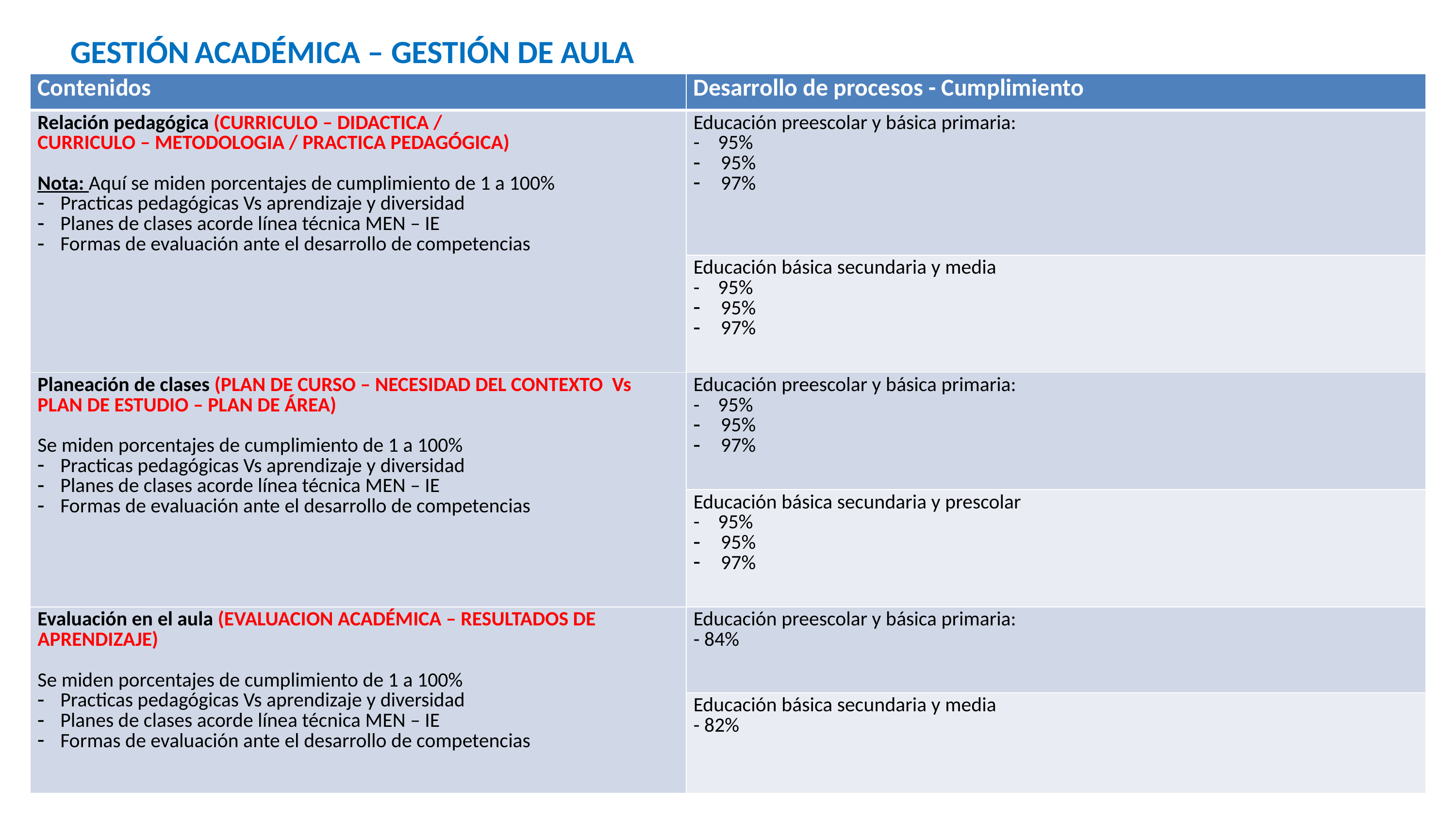

GESTIÓN ACADÉMICA – GESTIÓN DE AULA
| Contenidos | Desarrollo de procesos - Cumplimiento |
| --- | --- |
| Relación pedagógica (CURRICULO – DIDACTICA / CURRICULO – METODOLOGIA / PRACTICA PEDAGÓGICA) Nota: Aquí se miden porcentajes de cumplimiento de 1 a 100% Practicas pedagógicas Vs aprendizaje y diversidad Planes de clases acorde línea técnica MEN – IE Formas de evaluación ante el desarrollo de competencias | Educación preescolar y básica primaria: - 95% 95% 97% |
|  | Educación básica secundaria y media - 95% 95% 97% |
| Planeación de clases (PLAN DE CURSO – NECESIDAD DEL CONTEXTO Vs PLAN DE ESTUDIO – PLAN DE ÁREA) Se miden porcentajes de cumplimiento de 1 a 100% Practicas pedagógicas Vs aprendizaje y diversidad Planes de clases acorde línea técnica MEN – IE Formas de evaluación ante el desarrollo de competencias | Educación preescolar y básica primaria: - 95% 95% 97% |
|  | Educación básica secundaria y prescolar - 95% 95% 97% |
| Evaluación en el aula (EVALUACION ACADÉMICA – RESULTADOS DE APRENDIZAJE) Se miden porcentajes de cumplimiento de 1 a 100% Practicas pedagógicas Vs aprendizaje y diversidad Planes de clases acorde línea técnica MEN – IE Formas de evaluación ante el desarrollo de competencias | Educación preescolar y básica primaria: - 84% |
|  | Educación básica secundaria y media - 82% |